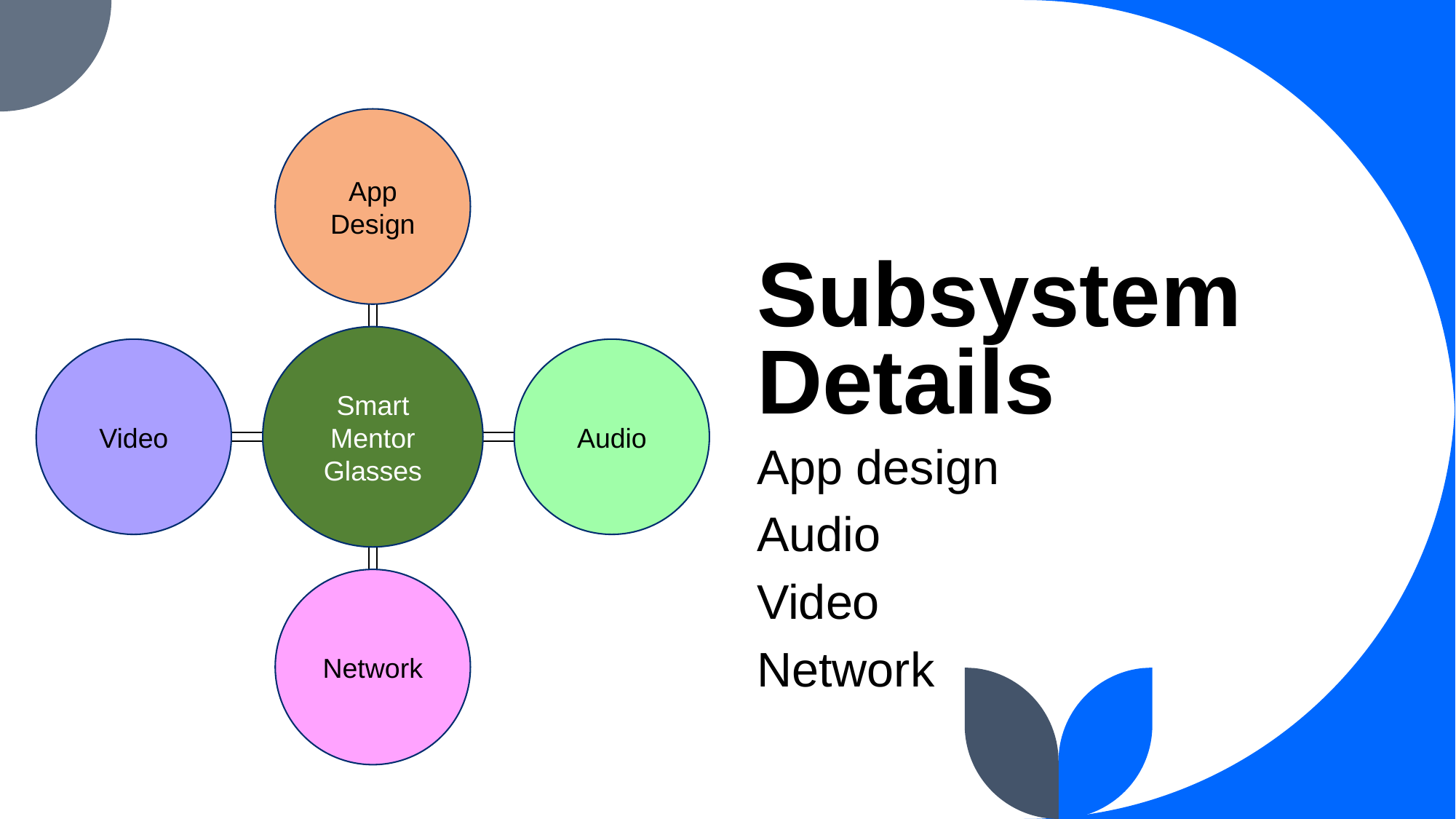

# Subsystem Details
App
Design

Smart
Mentor
Glasses
Video
Audio
App design
Audio
Video
Network
Network